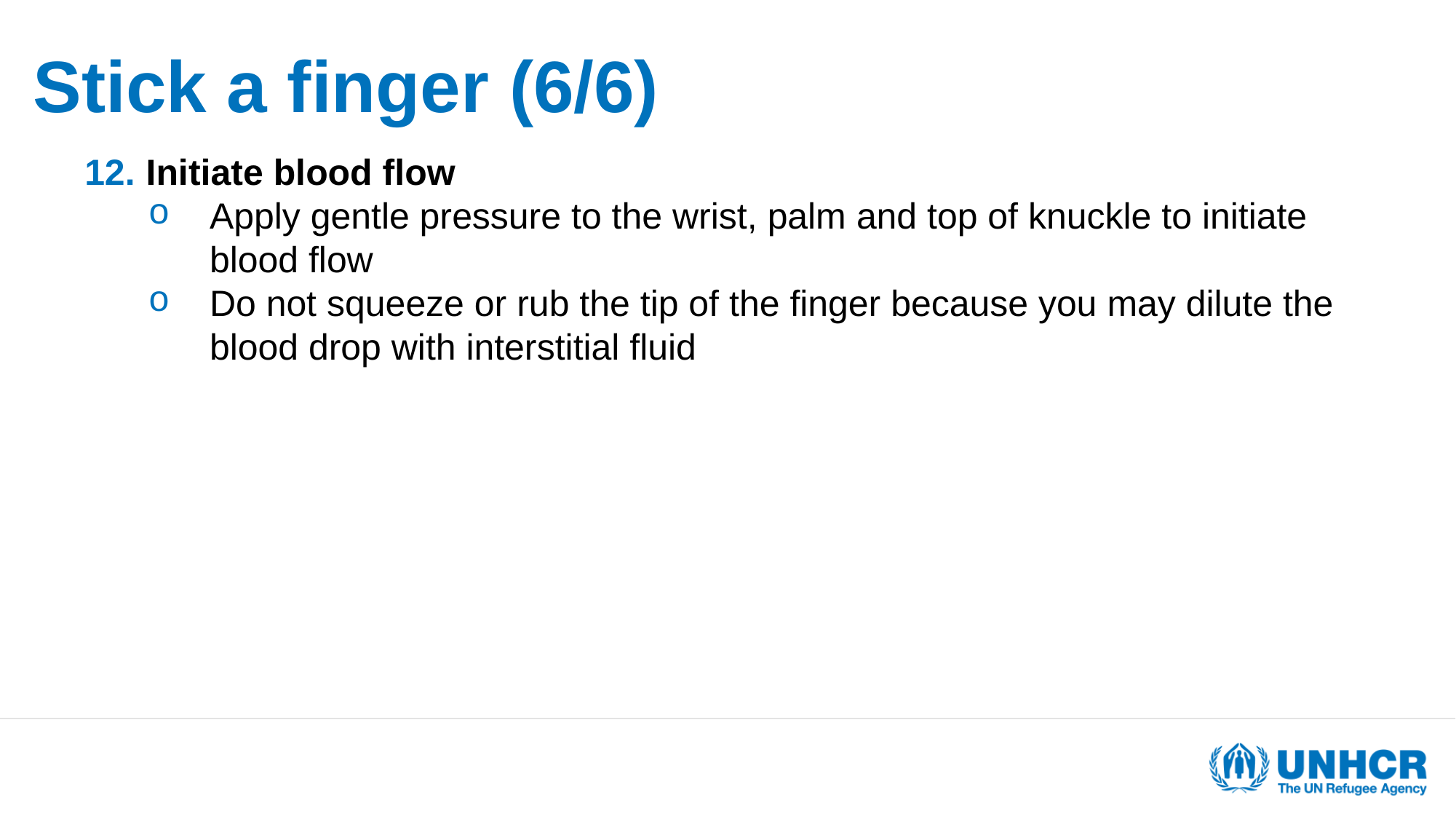

# Stick a finger (6/6)
Initiate blood flow
Apply gentle pressure to the wrist, palm and top of knuckle to initiate blood flow
Do not squeeze or rub the tip of the finger because you may dilute the blood drop with interstitial fluid